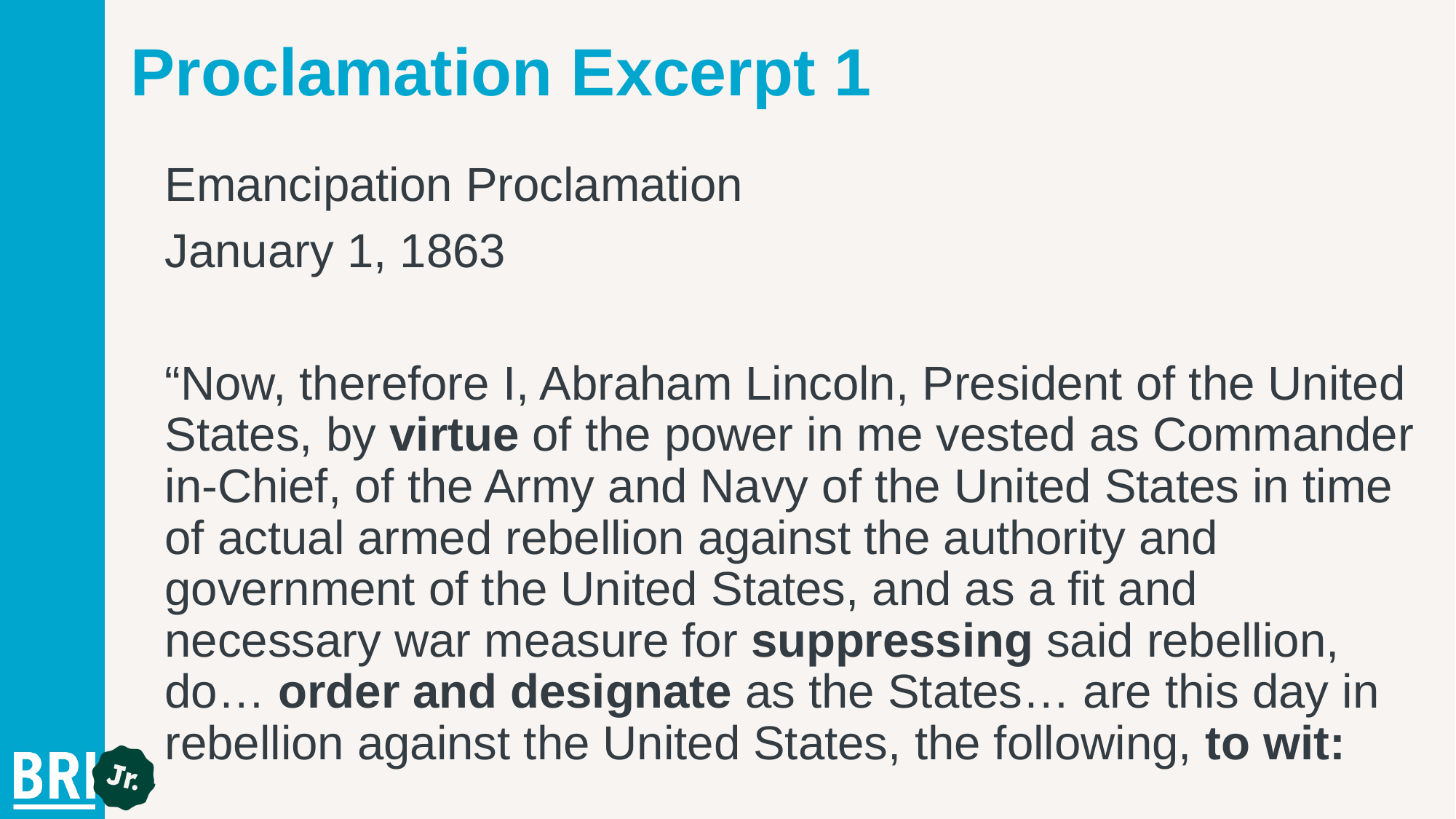

# Proclamation Excerpt 1
Emancipation Proclamation
January 1, 1863

“Now, therefore I, Abraham Lincoln, President of the United States, by virtue of the power in me vested as Commander in-Chief, of the Army and Navy of the United States in time of actual armed rebellion against the authority and government of the United States, and as a fit and necessary war measure for suppressing said rebellion, do… order and designate as the States… are this day in rebellion against the United States, the following, to wit: